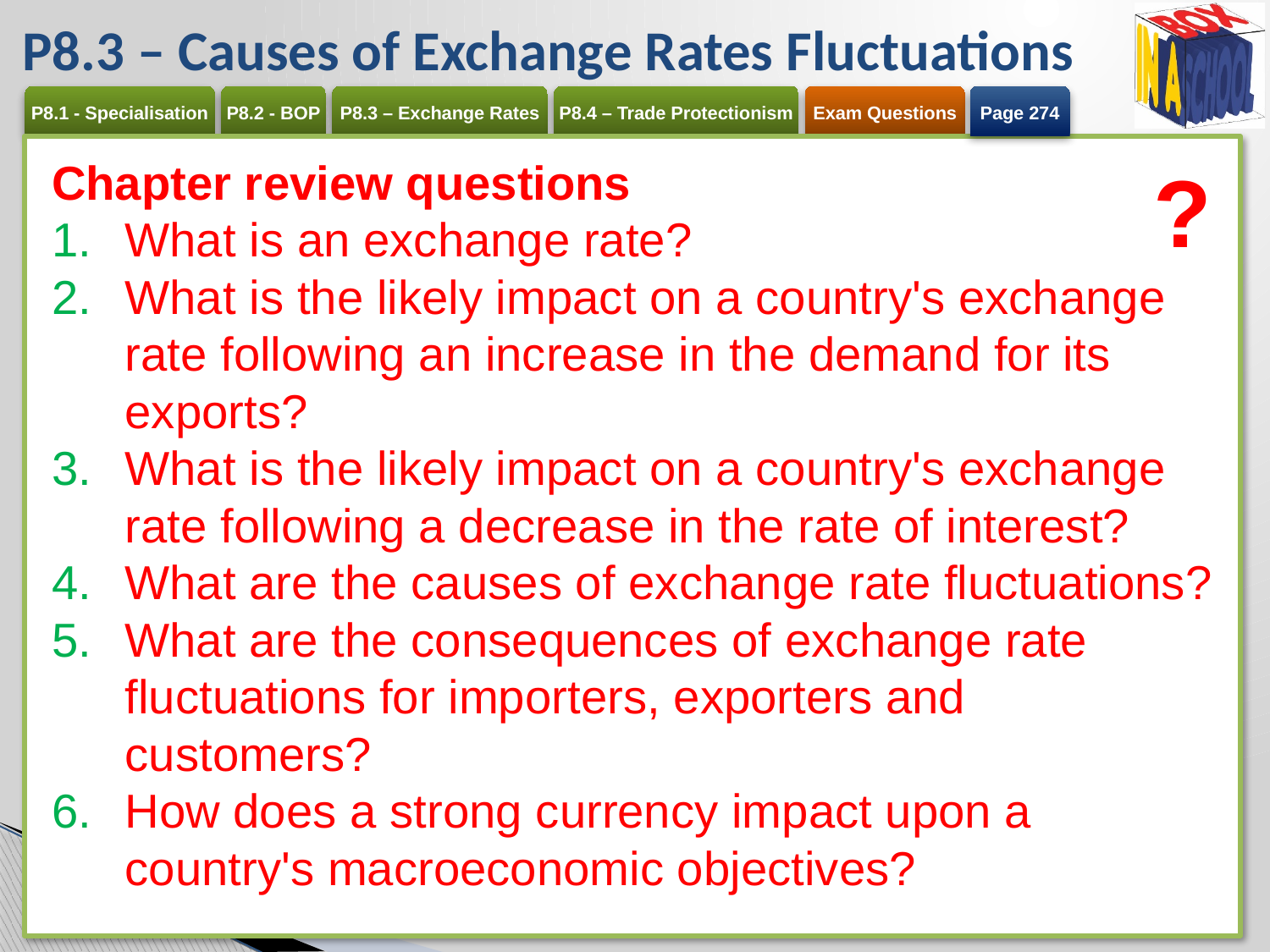

# P8.3 – Causes of Exchange Rates Fluctuations
Page 274
Chapter review questions
What is an exchange rate?
What is the likely impact on a country's exchange rate following an increase in the demand for its exports?
What is the likely impact on a country's exchange rate following a decrease in the rate of interest?
What are the causes of exchange rate fluctuations?
What are the consequences of exchange rate fluctuations for importers, exporters and customers?
How does a strong currency impact upon a country's macroeconomic objectives?
?